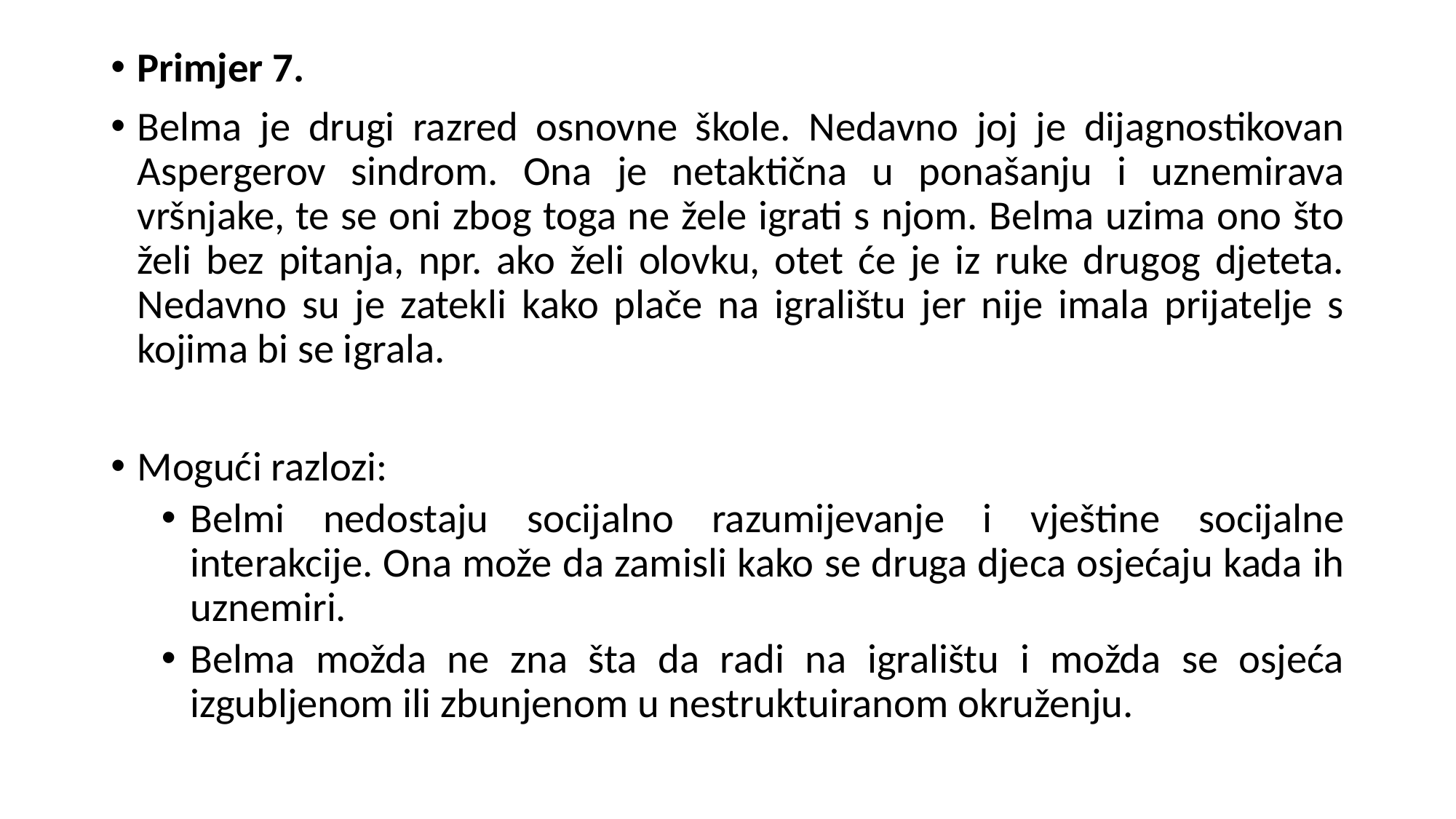

Primjer 7.
Belma je drugi razred osnovne škole. Nedavno joj je dijagnostikovan Aspergerov sindrom. Ona je netaktična u ponašanju i uznemirava vršnjake, te se oni zbog toga ne žele igrati s njom. Belma uzima ono što želi bez pitanja, npr. ako želi olovku, otet će je iz ruke drugog djeteta. Nedavno su je zatekli kako plače na igralištu jer nije imala prijatelje s kojima bi se igrala.

Mogući razlozi:
Belmi nedostaju socijalno razumijevanje i vještine socijalne interakcije. Ona može da zamisli kako se druga djeca osjećaju kada ih uznemiri.
Belma možda ne zna šta da radi na igralištu i možda se osjeća izgubljenom ili zbunjenom u nestruktuiranom okruženju.